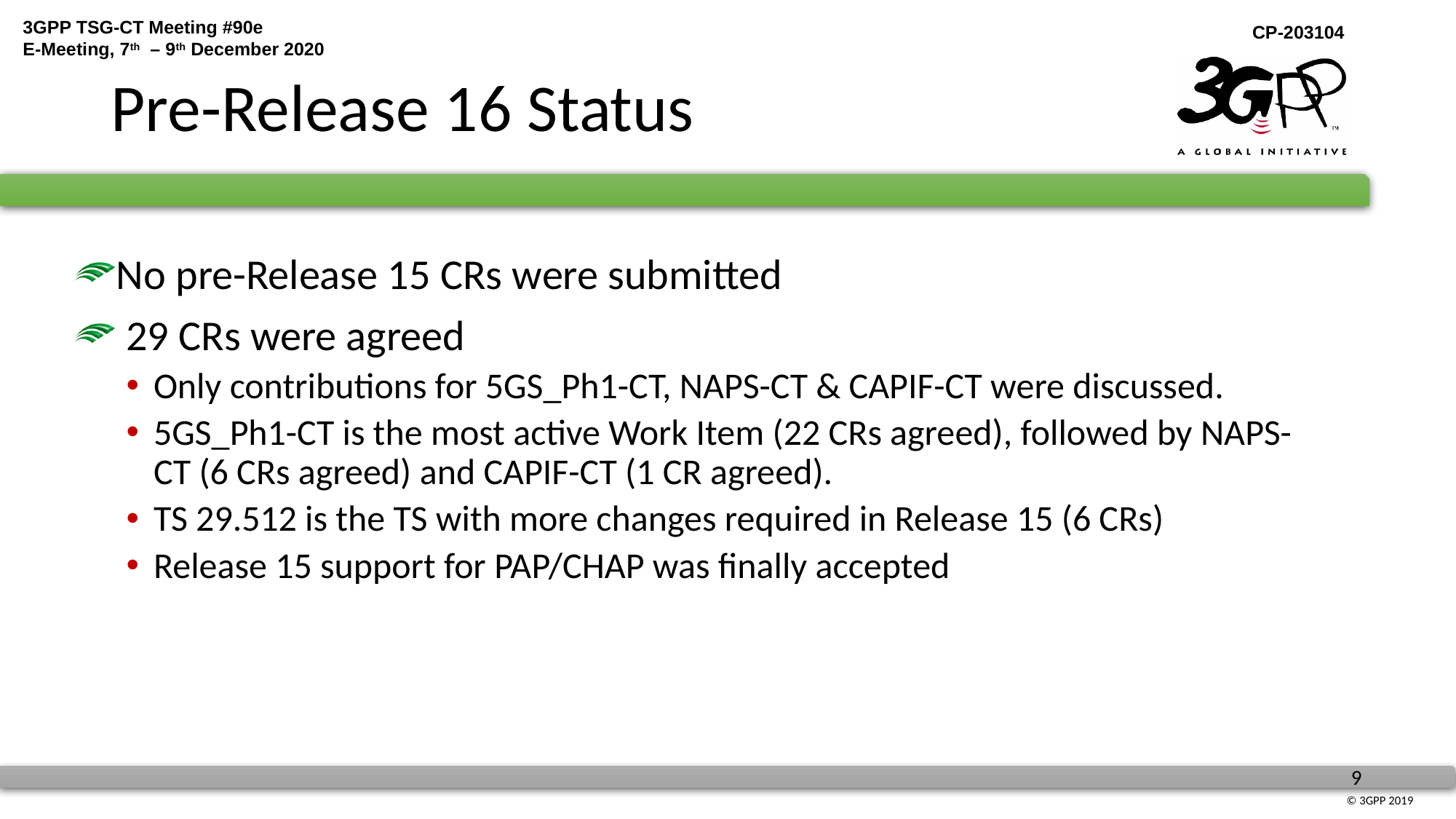

# Pre-Release 16 Status
No pre-Release 15 CRs were submitted
 29 CRs were agreed
Only contributions for 5GS_Ph1-CT, NAPS-CT & CAPIF-CT were discussed.
5GS_Ph1-CT is the most active Work Item (22 CRs agreed), followed by NAPS-CT (6 CRs agreed) and CAPIF-CT (1 CR agreed).
TS 29.512 is the TS with more changes required in Release 15 (6 CRs)
Release 15 support for PAP/CHAP was finally accepted